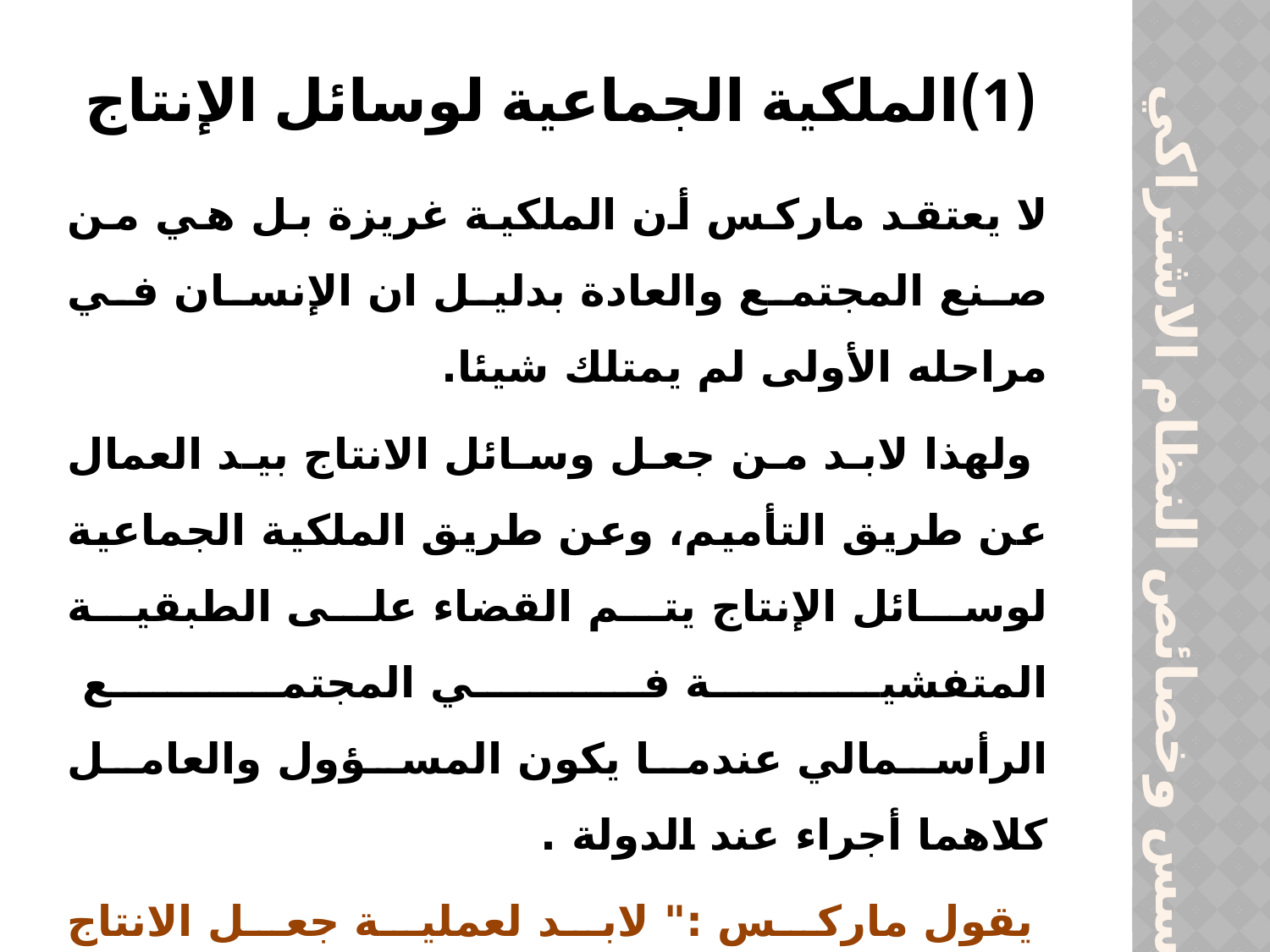

# (1)الملكية الجماعية لوسائل الإنتاج
لا يعتقد ماركس أن الملكية غريزة بل هي من صنع المجتمع والعادة بدليل ان الإنسان في مراحله الأولى لم يمتلك شيئا.
 ولهذا لابد من جعل وسائل الانتاج بيد العمال عن طريق التأميم، وعن طريق الملكية الجماعية لوسائل الإنتاج يتم القضاء على الطبقية المتفشية في المجتمع
الرأسمالي عندما يكون المسؤول والعامل كلاهما أجراء عند الدولة .
 يقول ماركس :" لابد لعملية جعل الانتاج اجتماعيا من ان نجعل وسائل الإنتاج ملكية اجتماعية وان تؤدي الى انتزاع الملكية من مغتصبيها“.
اسس وخصائص النظام الاشتراكي